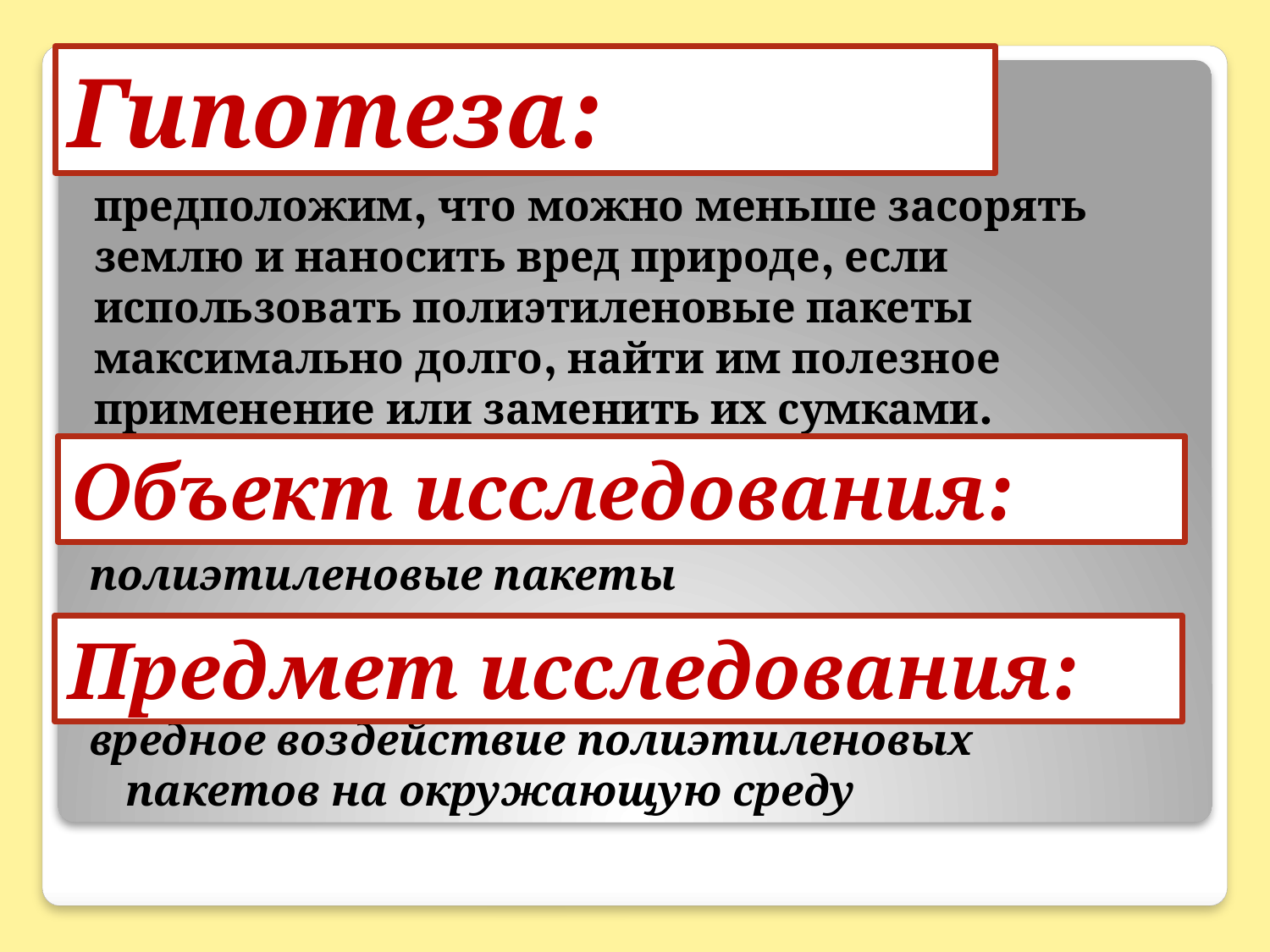

Гипотеза:

предположим, что можно меньше засорять землю и наносить вред природе, если использовать полиэтиленовые пакеты максимально долго, найти им полезное применение или заменить их сумками.

полиэтиленовые пакеты

вредное воздействие полиэтиленовых пакетов на окружающую среду

Объект исследования:

Предмет исследования: